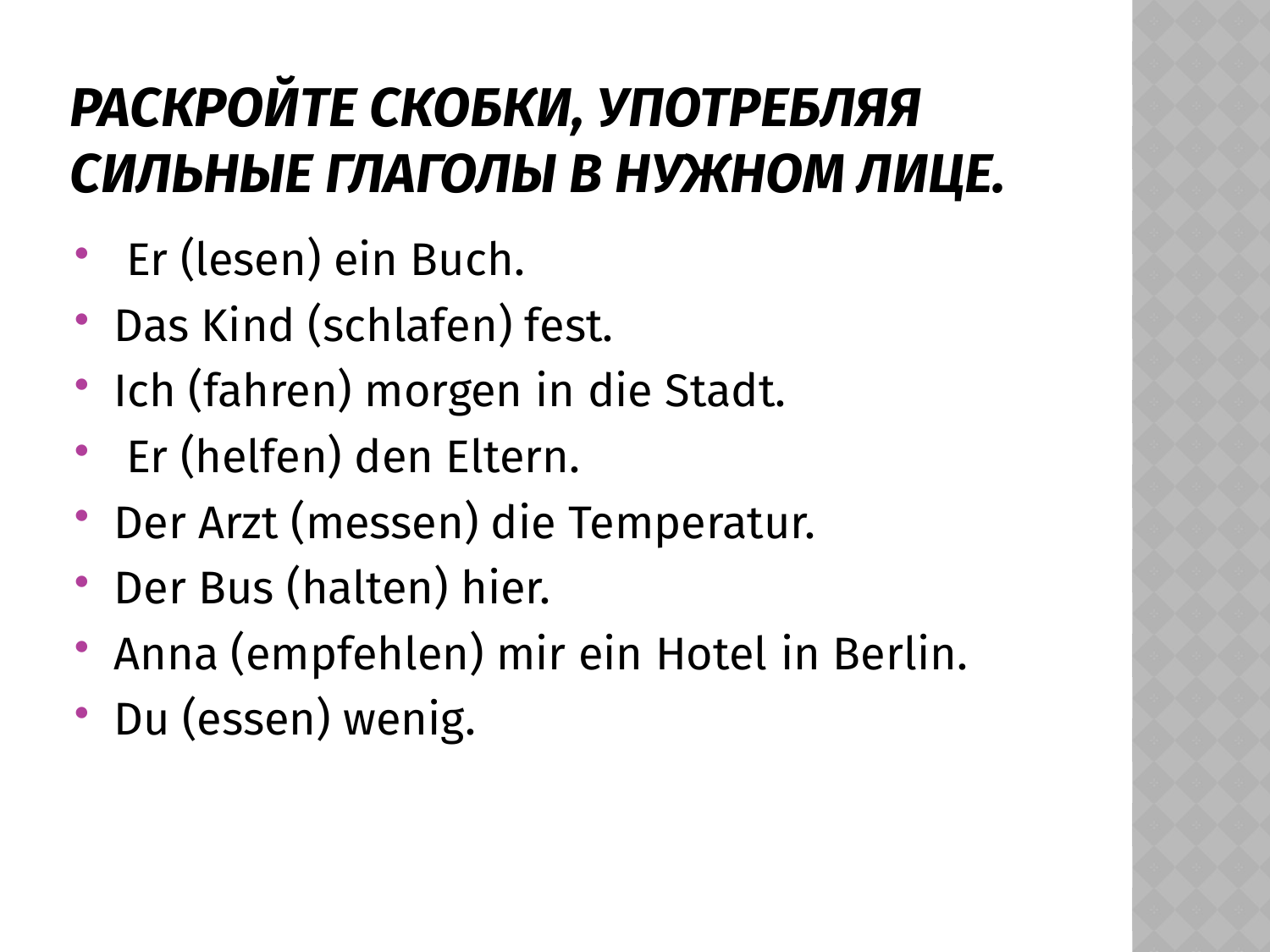

# Раскройте скобки, употребляя сильные глаголы в нужном лице.
 Er (lesen) ein Buch.
Das Kind (schlafen) fest.
Ich (fahren) morgen in die Stadt.
 Er (helfen) den Eltern.
Der Arzt (messen) die Temperatur.
Der Bus (halten) hier.
Anna (empfehlen) mir ein Hotel in Berlin.
Du (essen) wenig.